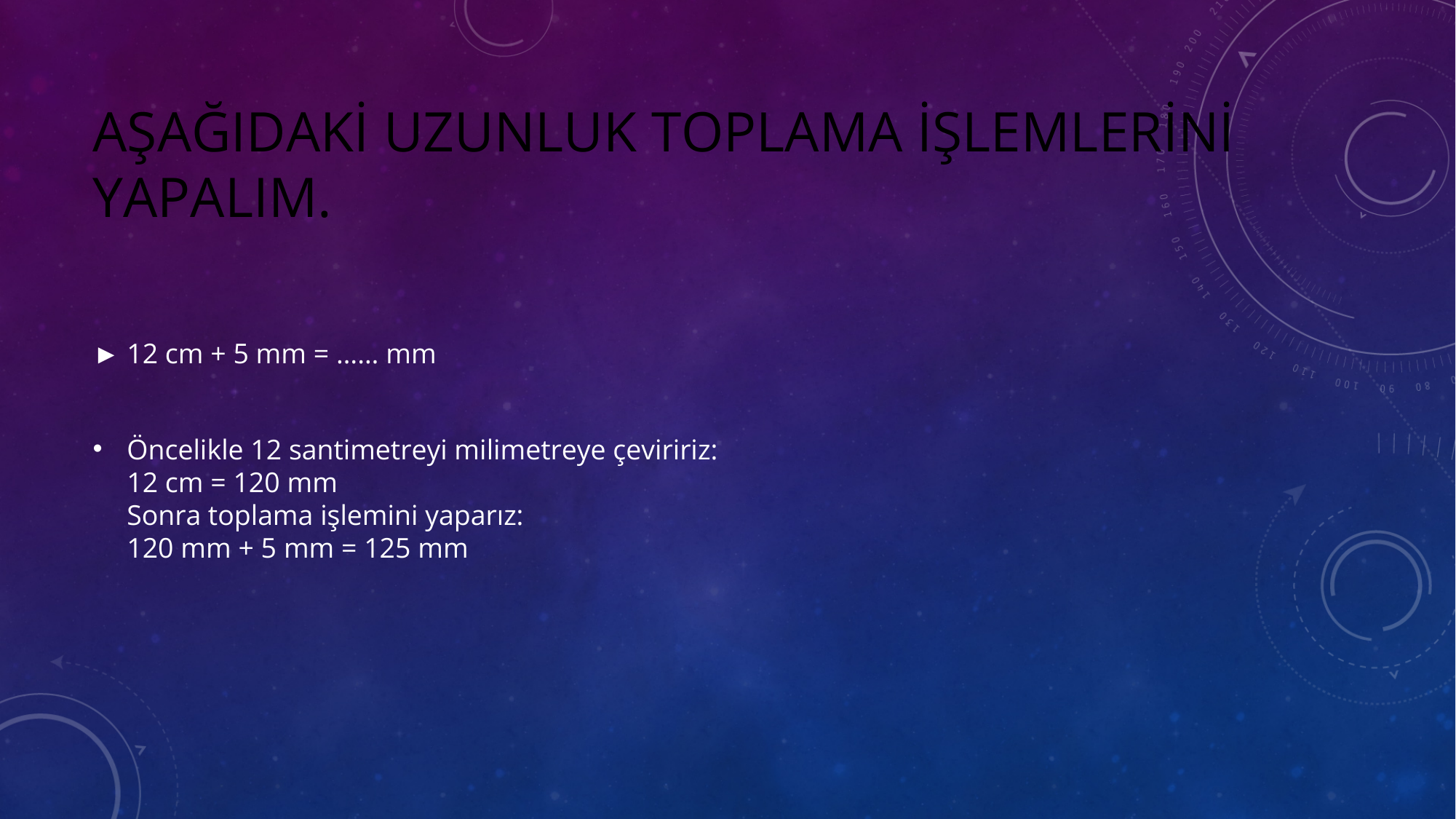

# Aşağıdaki uzunluk toplama işlemlerini yapalım.
► 12 cm + 5 mm = …… mm

Öncelikle 12 santimetreyi milimetreye çeviririz:
12 cm = 120 mm
Sonra toplama işlemini yaparız:
120 mm + 5 mm = 125 mm